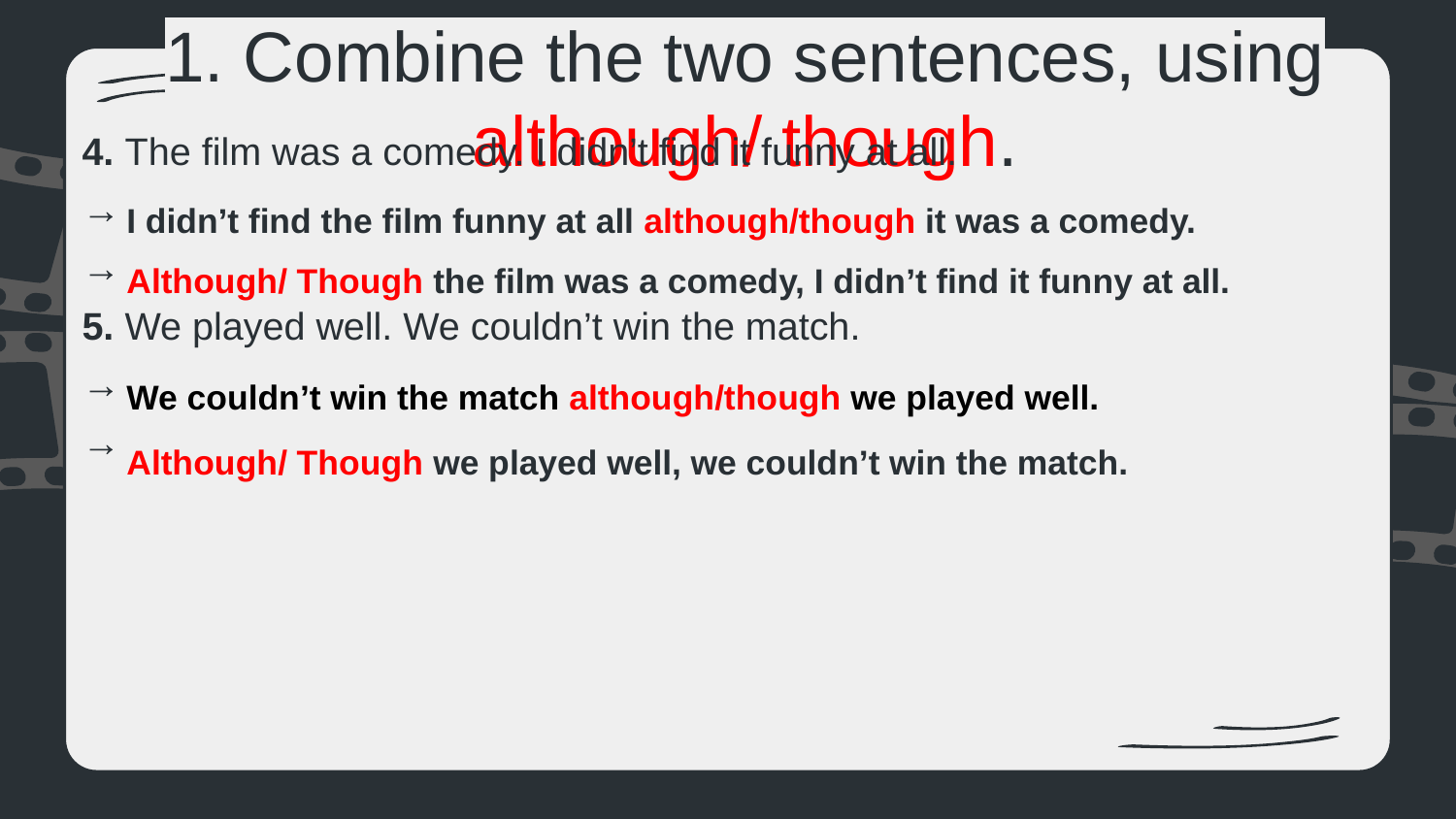

# 1. Combine the two sentences, using although/ though.
4. The film was a comedy. I didn’t find it funny at all.
→
→
5. We played well. We couldn’t win the match.
→
→

I didn’t find the film funny at all although/though it was a comedy.
Although/ Though the film was a comedy, I didn’t find it funny at all.
We couldn’t win the match although/though we played well.
Although/ Though we played well, we couldn’t win the match.